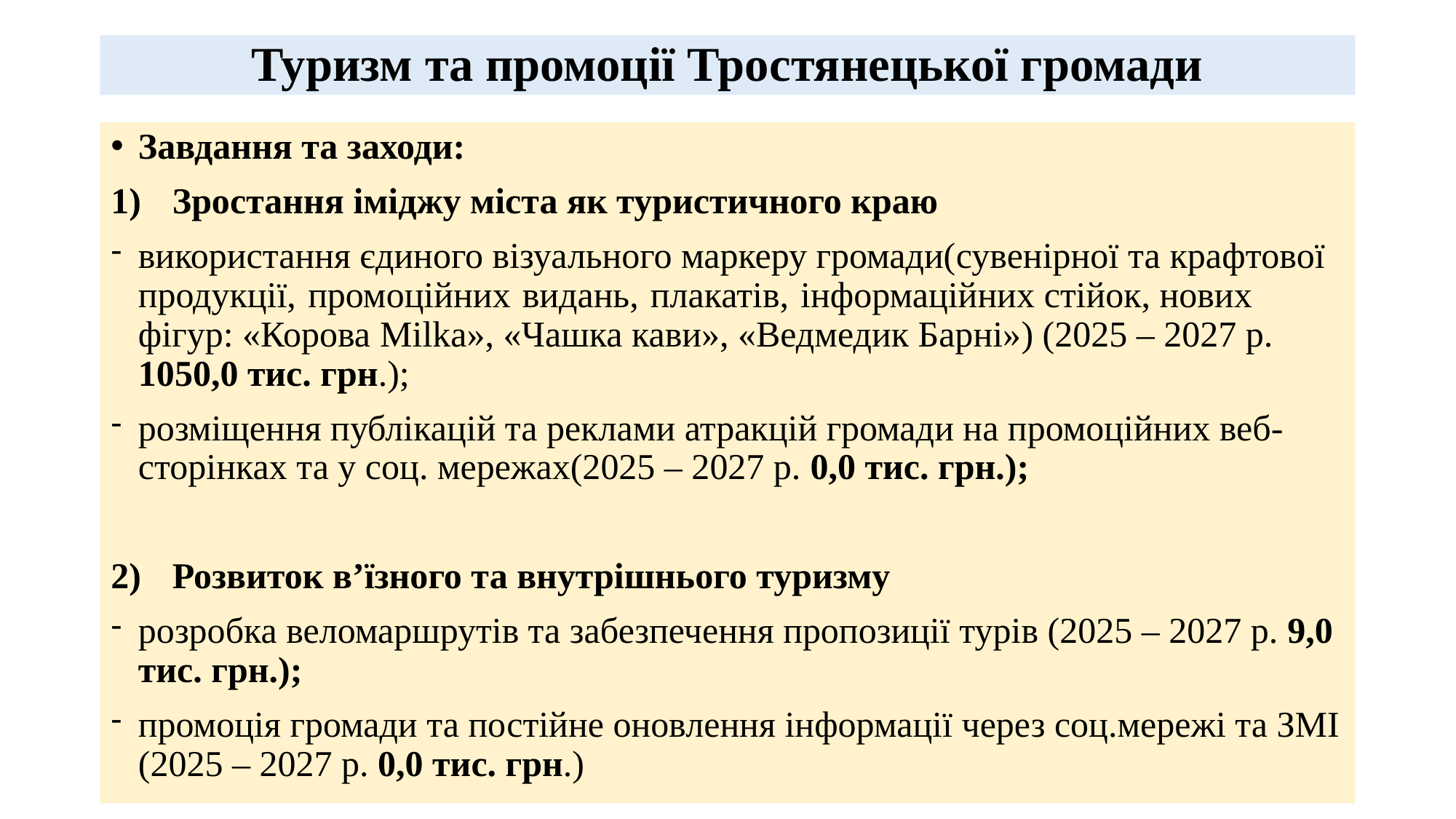

# Туризм та промоції Тростянецької громади
Завдання та заходи:
Зростання іміджу міста як туристичного краю
використання єдиного візуального маркеру громади(сувенірної та крафтової продукції, промоційних видань, плакатів, інформаційних стійок, нових фігур: «Корова Milka», «Чашка кави», «Ведмедик Барні») (2025 – 2027 р. 1050,0 тис. грн.);
розміщення публікацій та реклами атракцій громади на промоційних веб-сторінках та у соц. мережах(2025 – 2027 р. 0,0 тис. грн.);

Розвиток в’їзного та внутрішнього туризму
розробка веломаршрутів та забезпечення пропозиції турів (2025 – 2027 р. 9,0 тис. грн.);
промоція громади та постійне оновлення інформації через соц.мережі та ЗМІ (2025 – 2027 р. 0,0 тис. грн.)